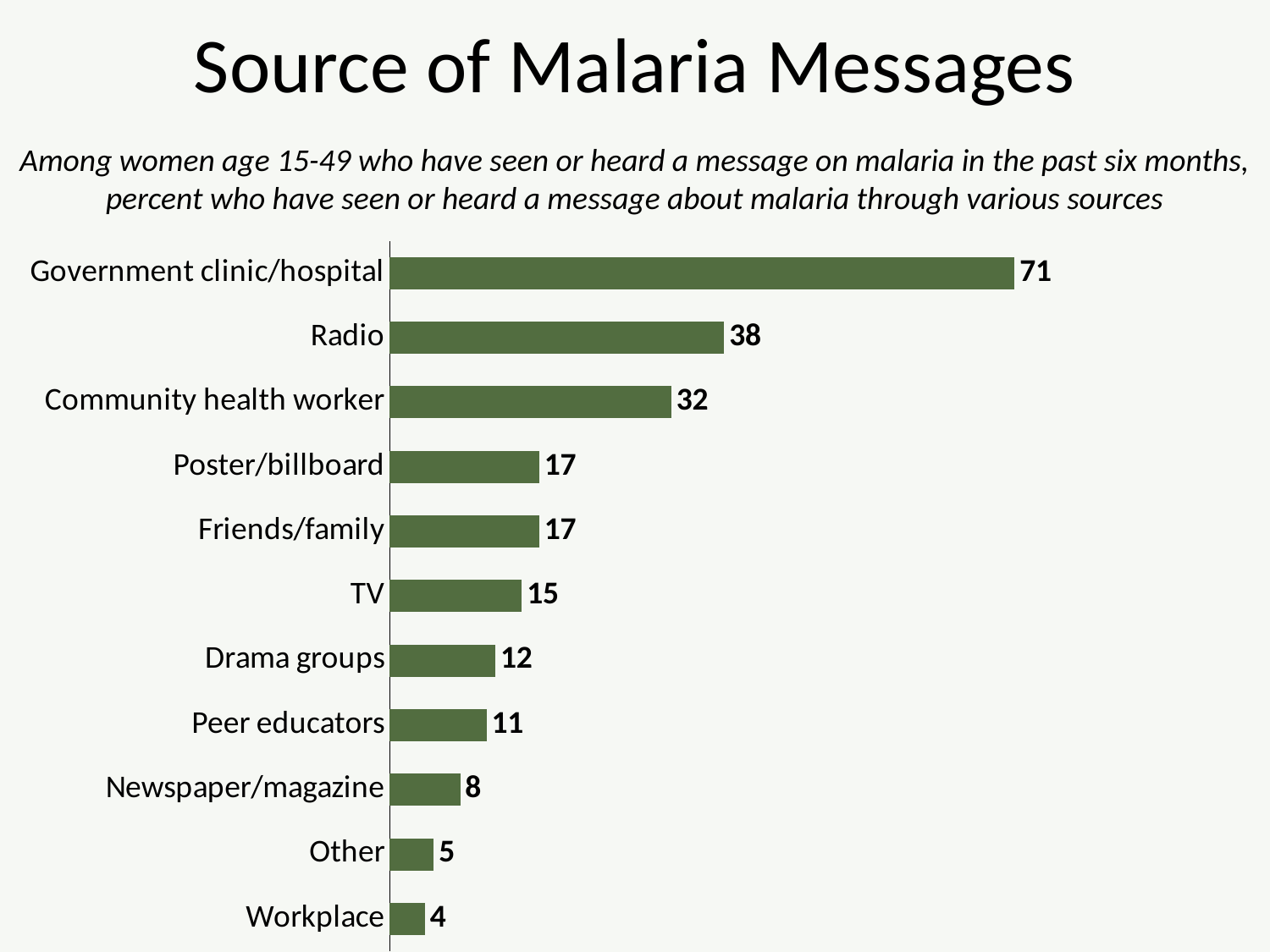

# Source of Malaria Messages
Among women age 15-49 who have seen or heard a message on malaria in the past six months, percent who have seen or heard a message about malaria through various sources

### Chart

| Category | Series 1 |
|---|---|
| Workplace | 4.0 |
| Other | 5.0 |
| Newspaper/magazine | 8.0 |
| Peer educators | 11.0 |
| Drama groups | 12.0 |
| TV | 15.0 |
| Friends/family | 17.0 |
| Poster/billboard | 17.0 |
| Community health worker | 32.0 |
| Radio | 38.0 |
| Government clinic/hospital | 71.0 |